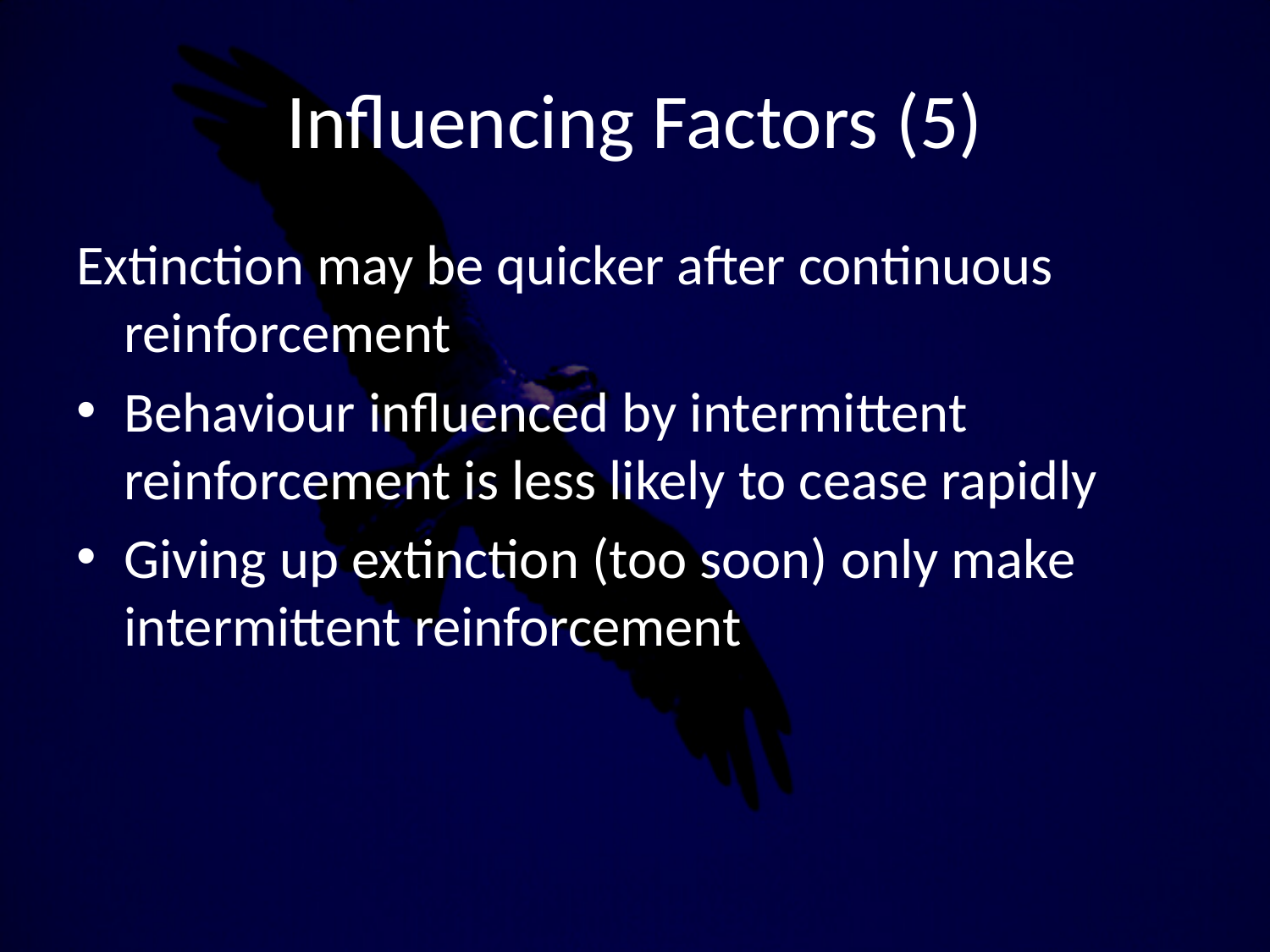

# Influencing Factors (5)
Extinction may be quicker after continuous reinforcement
Behaviour influenced by intermittent reinforcement is less likely to cease rapidly
Giving up extinction (too soon) only make intermittent reinforcement